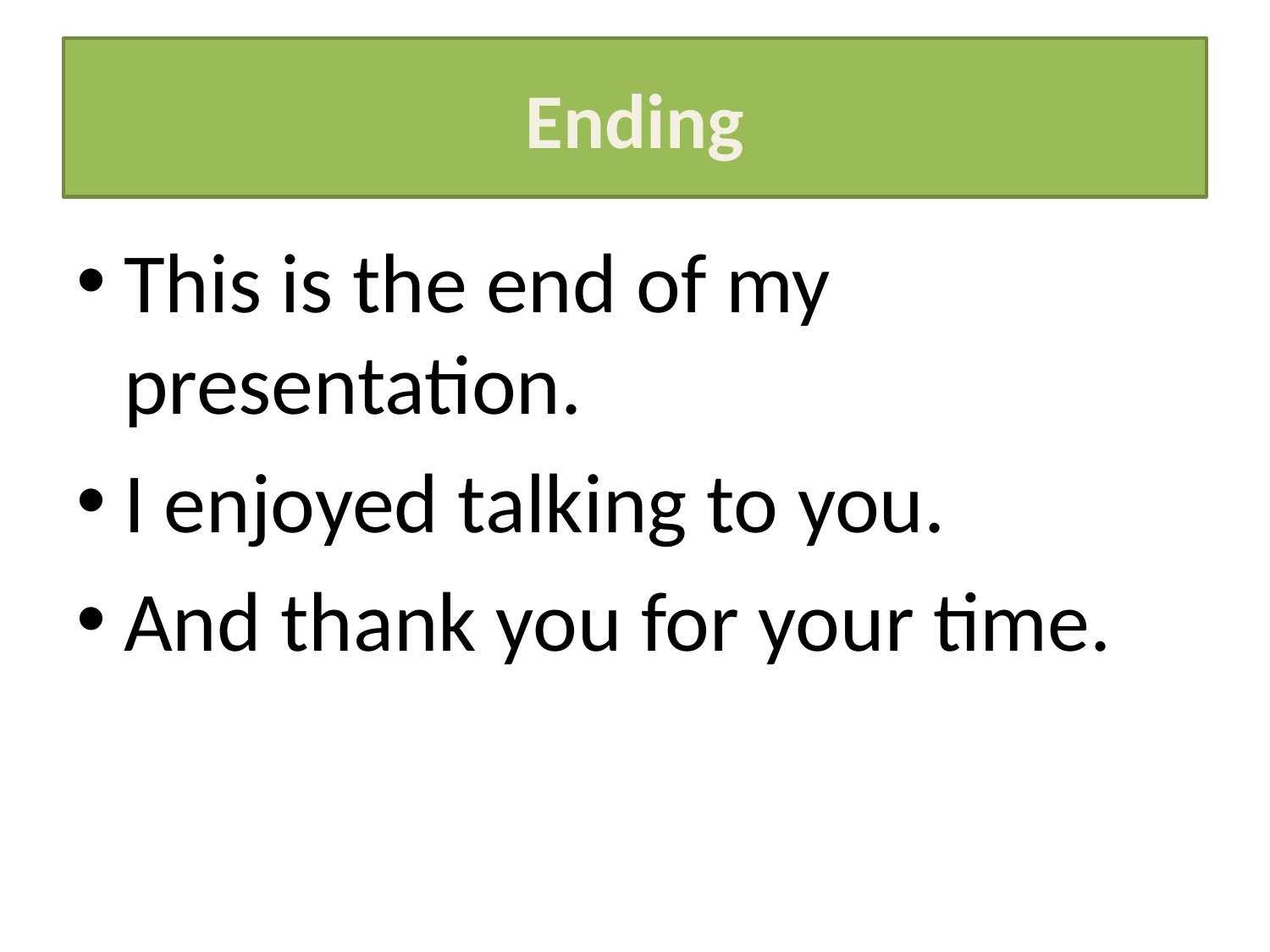

# Ending
This is the end of my presentation.
I enjoyed talking to you.
And thank you for your time.